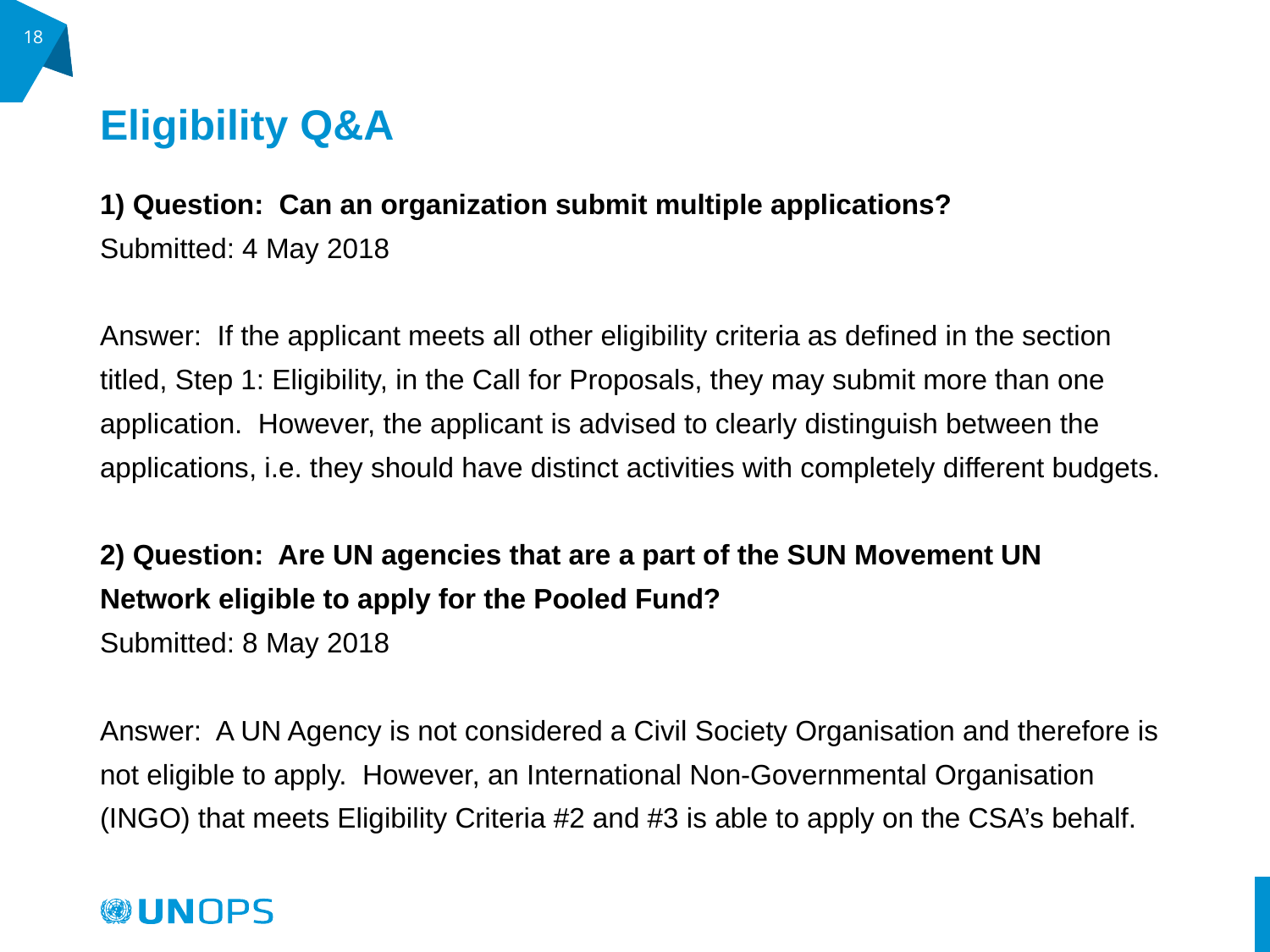

18
# Eligibility Q&A
1) Question:  Can an organization submit multiple applications?
Submitted: 4 May 2018

Answer:  If the applicant meets all other eligibility criteria as defined in the section titled, Step 1: Eligibility, in the Call for Proposals, they may submit more than one application.  However, the applicant is advised to clearly distinguish between the applications, i.e. they should have distinct activities with completely different budgets.

2) Question:  Are UN agencies that are a part of the SUN Movement UN
Network eligible to apply for the Pooled Fund?
Submitted: 8 May 2018

Answer:  A UN Agency is not considered a Civil Society Organisation and therefore is not eligible to apply.  However, an International Non-Governmental Organisation (INGO) that meets Eligibility Criteria #2 and #3 is able to apply on the CSA’s behalf.